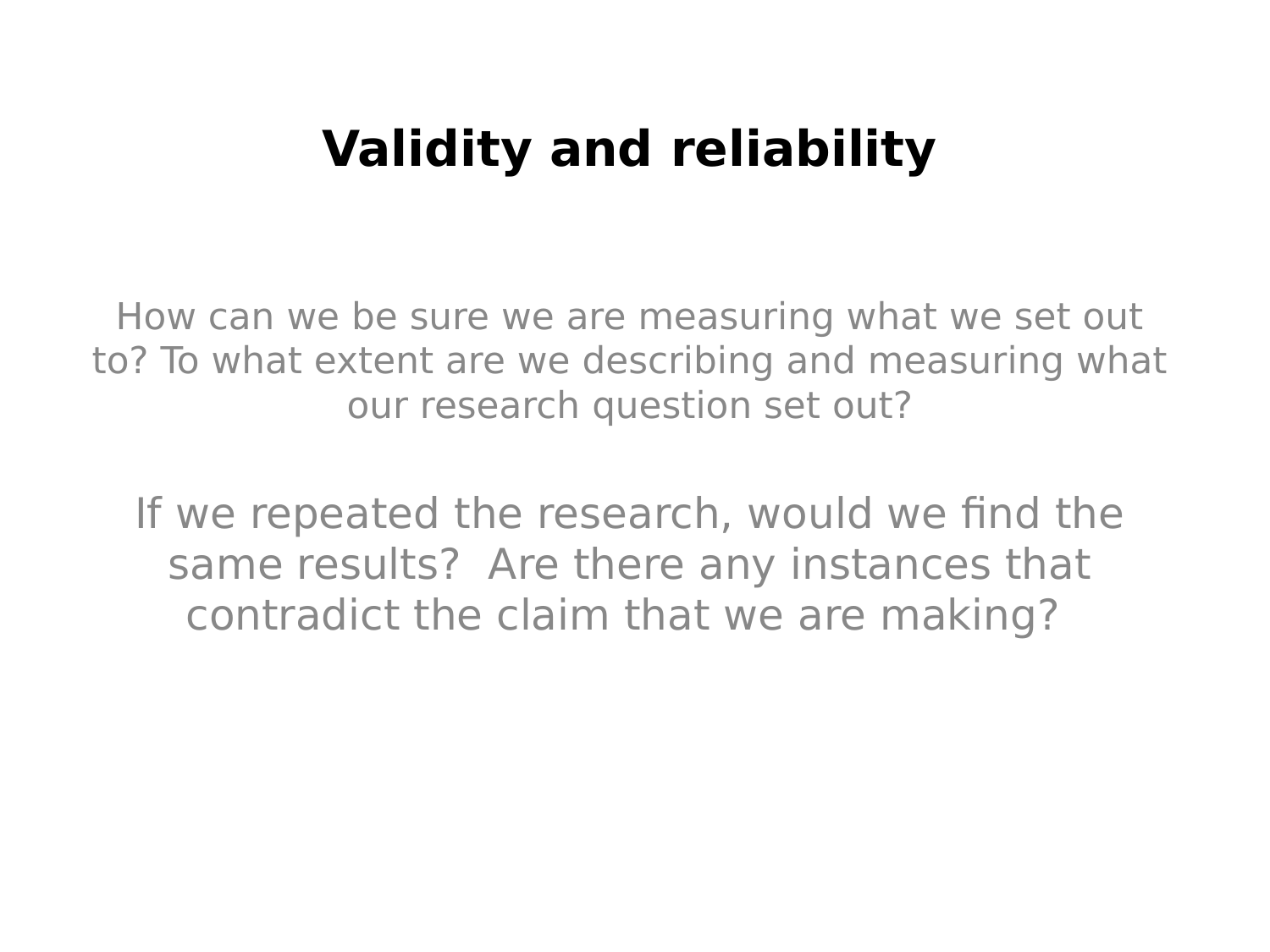

# Validity and reliability

How can we be sure we are measuring what we set out to? To what extent are we describing and measuring what our research question set out?

If we repeated the research, would we find the same results?  Are there any instances that contradict the claim that we are making?